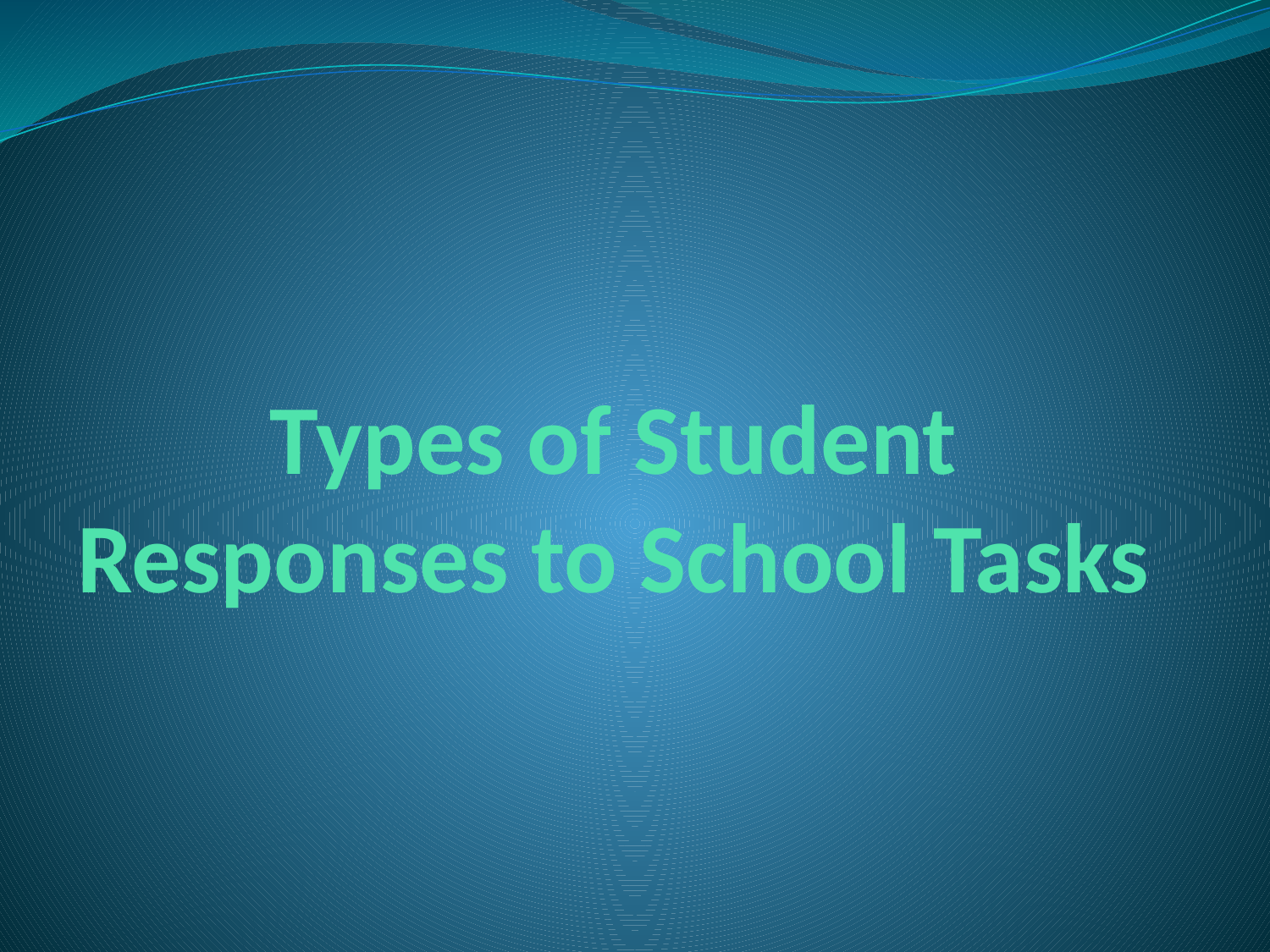

# Types of Student Responses to School Tasks